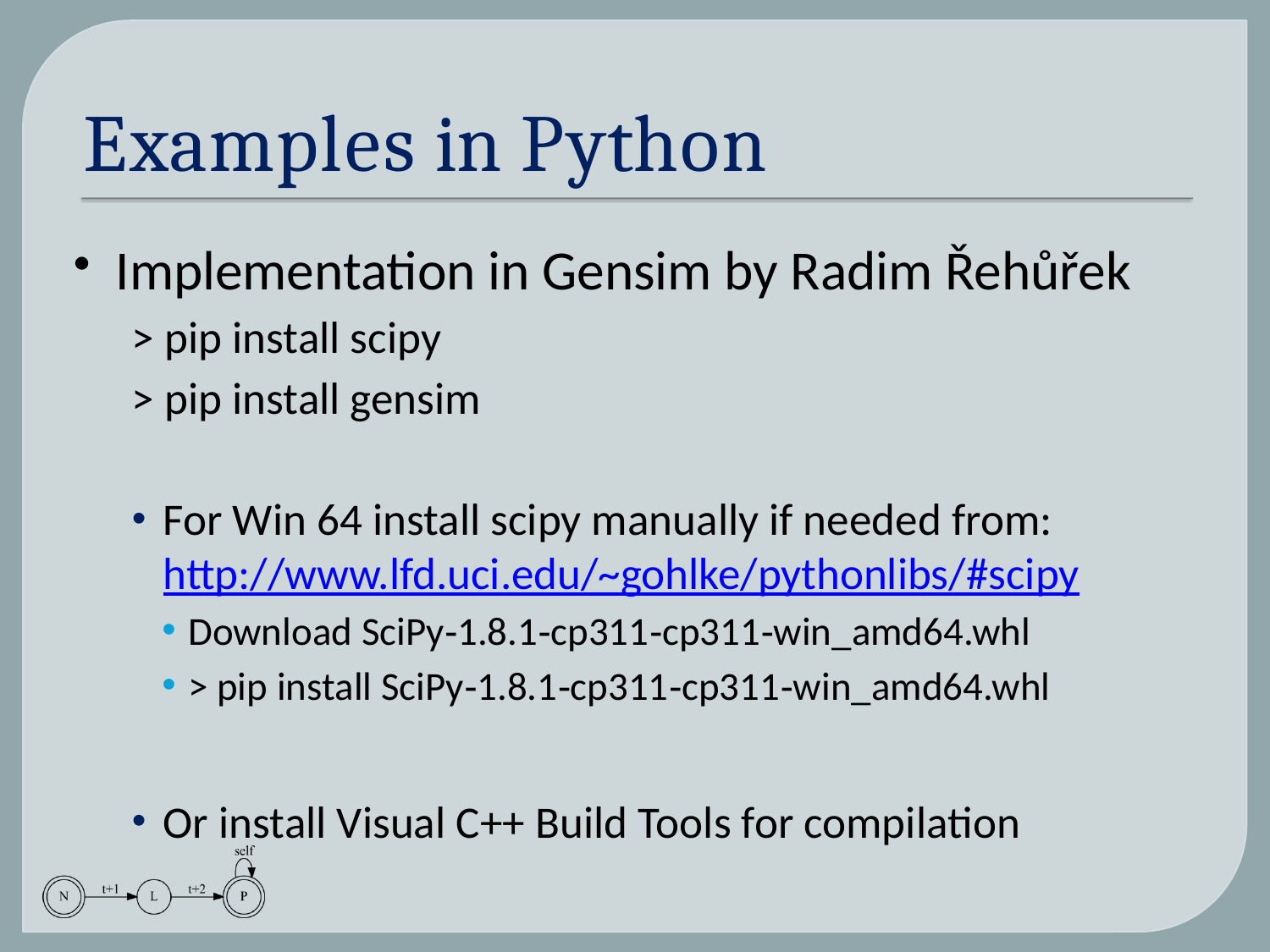

# Examples in Python
Implementation in Gensim by Radim Řehůřek
> pip install scipy
> pip install gensim

For Win 64 install scipy manually if needed from: http://www.lfd.uci.edu/~gohlke/pythonlibs/#scipy
Download SciPy‑1.8.1‑cp311‑cp311‑win_amd64.whl
> pip install SciPy‑1.8.1‑cp311‑cp311‑win_amd64.whl

Or install Visual C++ Build Tools for compilation